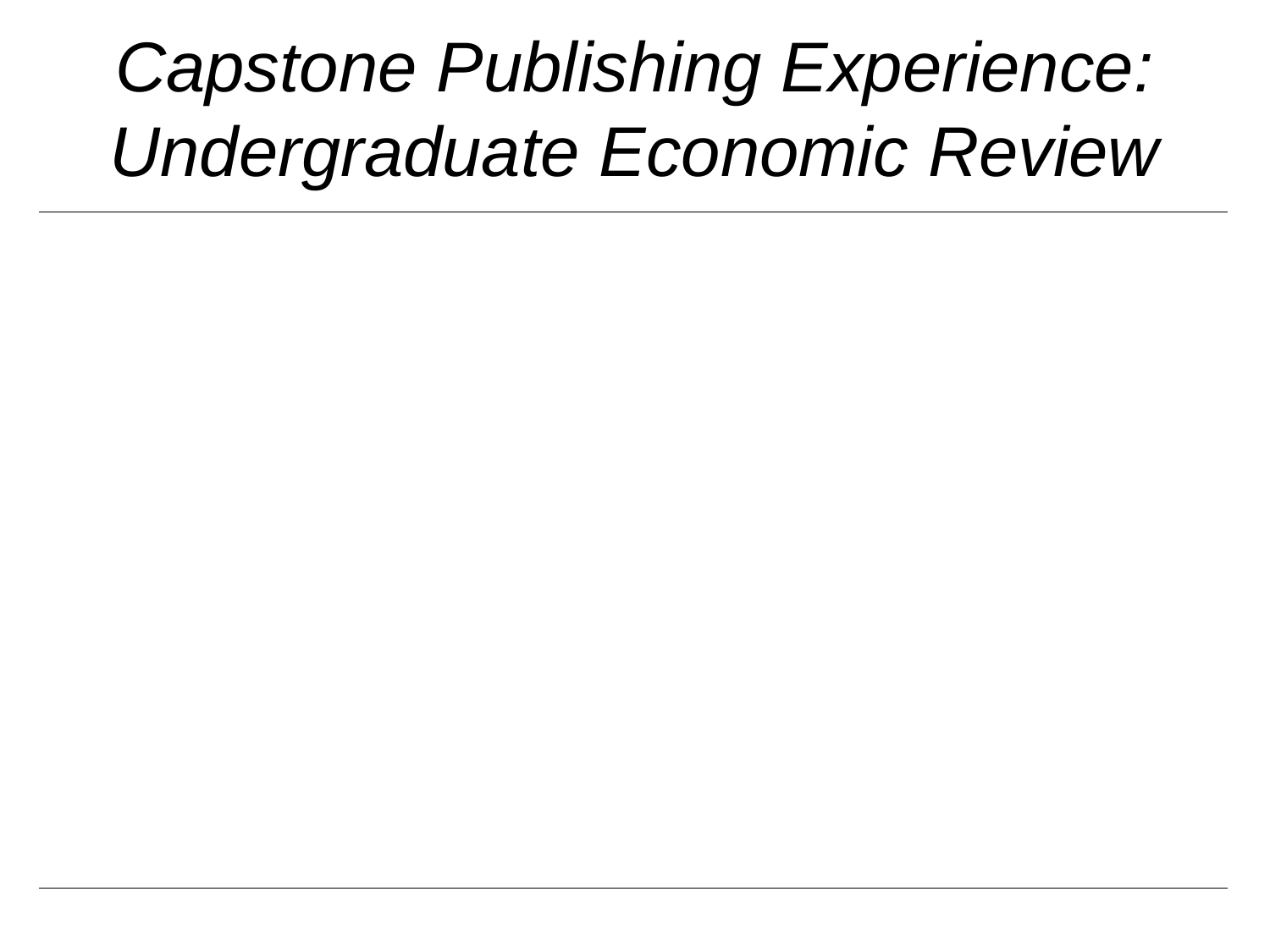

# Capstone Publishing Experience: Undergraduate Economic Review